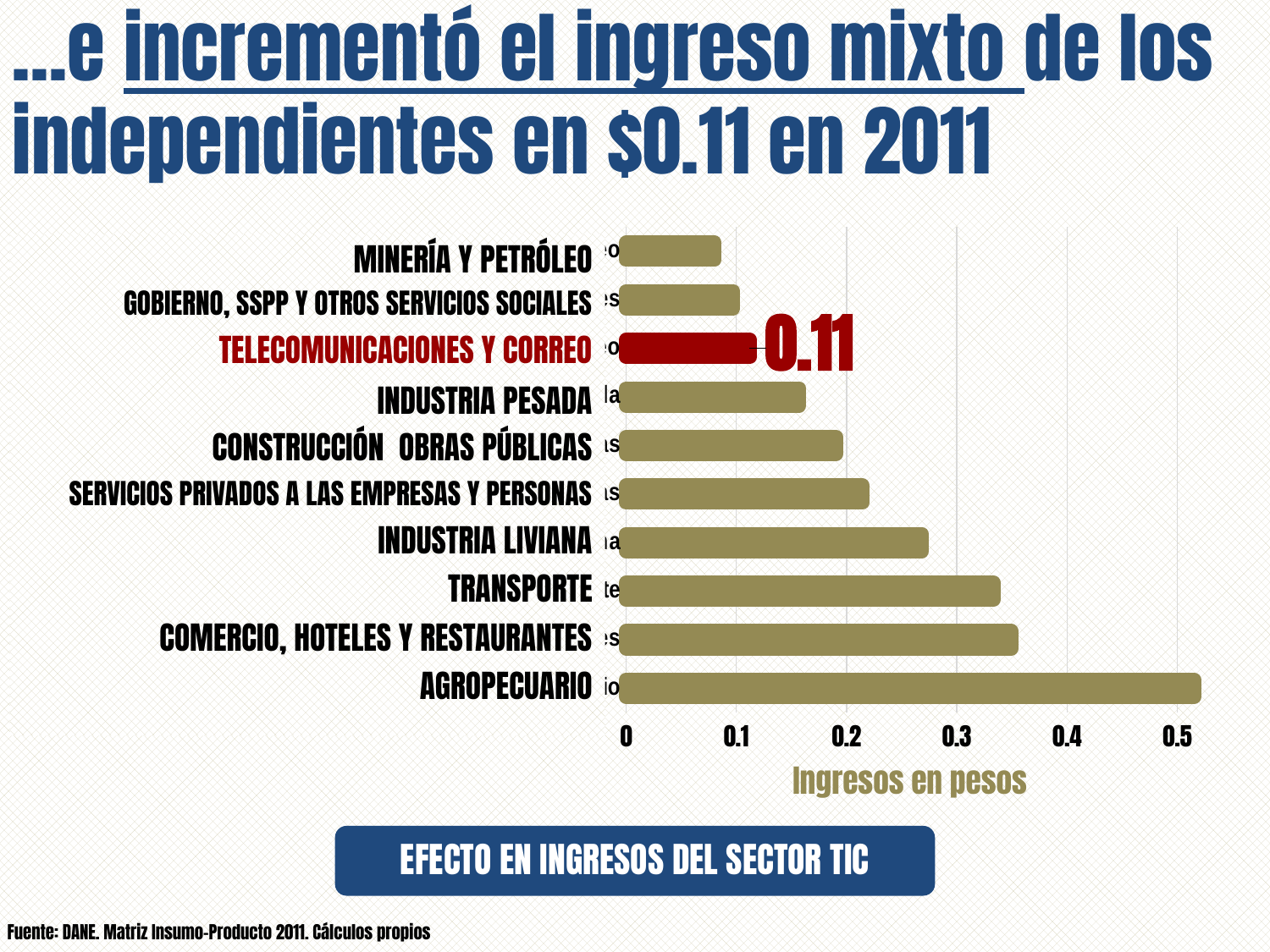

…e incrementó el ingreso mixto de los independientes en $0.11 en 2011

### Chart

| Category | Impacto de la demanda sobre el Ingreso Mixto para el año 2011 |
|---|---|
| Agropecuario | 0.5153834763706431 |
| Comercio, Hoteles Y Restaurantes | 0.34951447695884635 |
| Transporte | 0.33323423661009033 |
| Industria Liviana | 0.2683123775231878 |
| Servicios Privados A Las Empresas Y Personas | 0.2145171731742545 |
| Construccion Obras Publicas | 0.1902969798436431 |
| Industria Pesada | 0.15699943787138024 |
| Telecomunicaciones Y Correo | 0.11221900644342142 |
| Gobierno, Ss.Pp,Y Otros Servicios Sociales | 0.09719098618693535 |
| Mineria Y Petroleo | 0.08027040955411972 |
MINERÍA Y PETRÓLEO

GOBIERNO, SSPP Y OTROS SERVICIOS SOCIALES

TELECOMUNICACIONES Y CORREO

INDUSTRIA PESADA

CONSTRUCCIÓN  OBRAS PÚBLICAS

SERVICIOS PRIVADOS A LAS EMPRESAS Y PERSONAS

INDUSTRIA LIVIANA

TRANSPORTE

COMERCIO, HOTELES Y RESTAURANTES

AGROPECUARIO

Ingresos en pesos
EFECTO EN INGRESOS DEL SECTOR TIC
Fuente: DANE. Matriz Insumo-Producto 2011. Cálculos propios